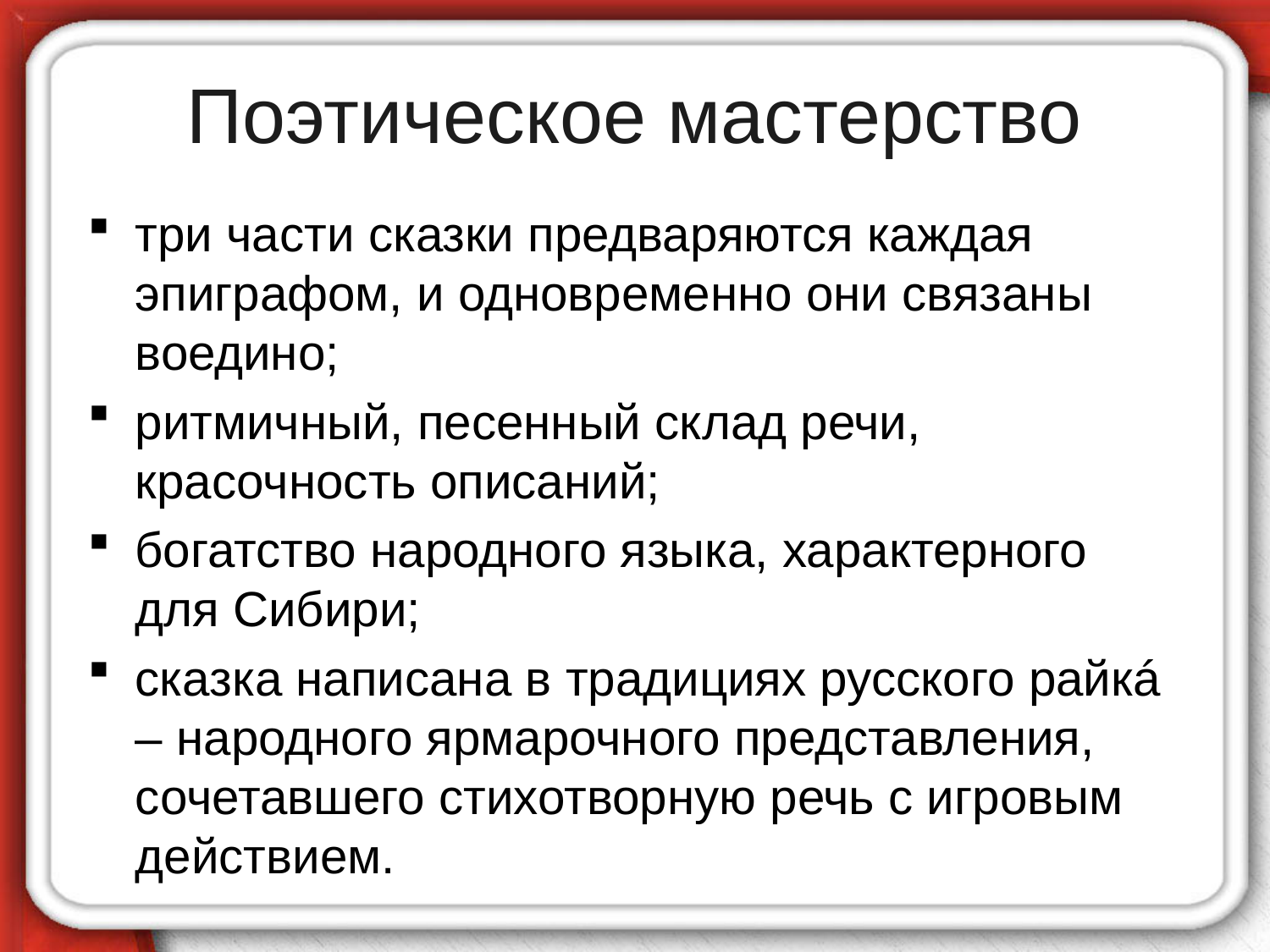

# Поэтическое мастерство
три части сказки предваряются каждая эпиграфом, и одновременно они связаны воедино;
ритмичный, песенный склад речи, красочность описаний;
богатство народного языка, характерного для Сибири;
сказка написана в традициях русского райкá – народного ярмарочного представления, сочетавшего стихотворную речь с игровым действием.